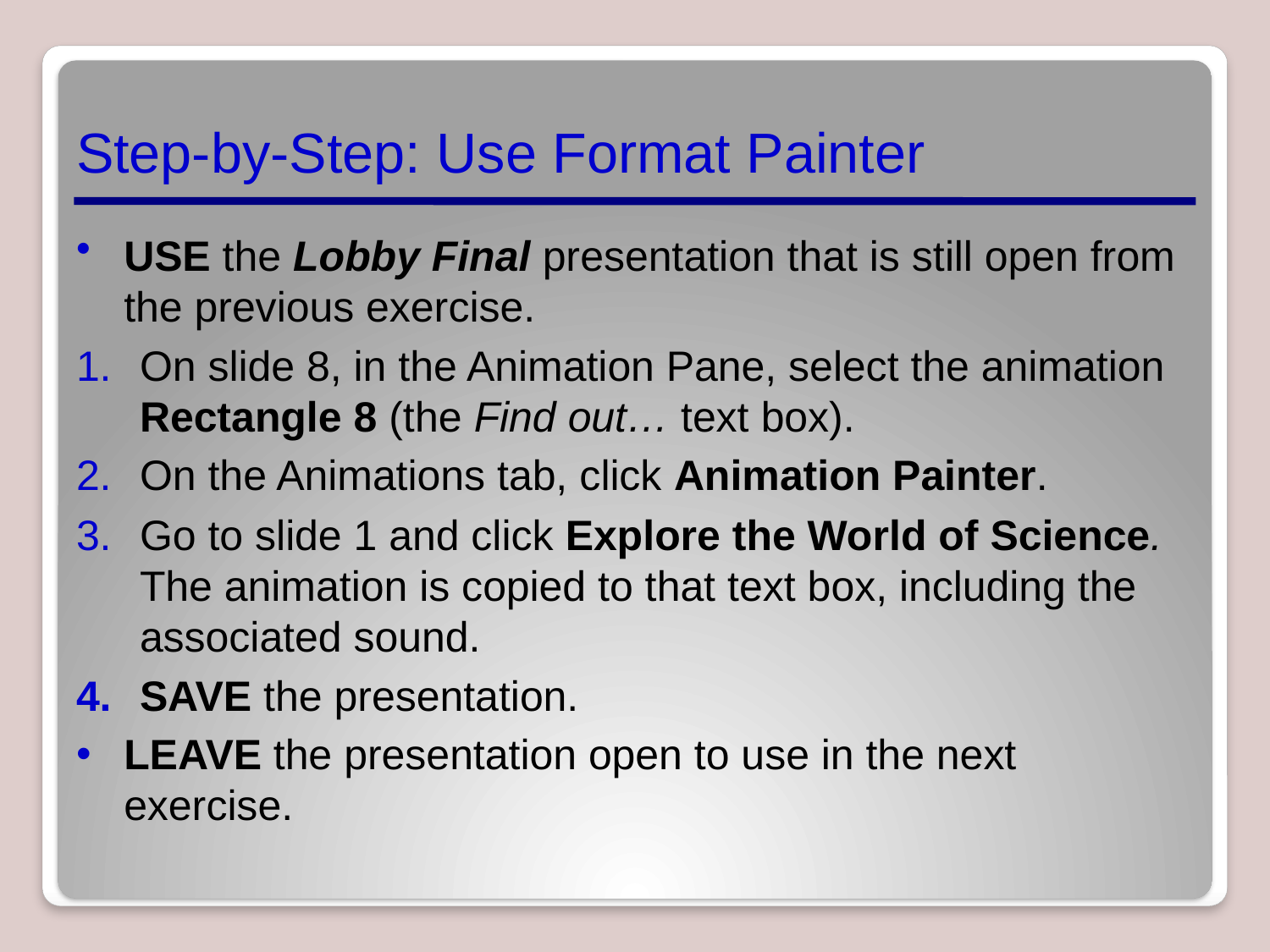

# Step-by-Step: Use Format Painter
USE the Lobby Final presentation that is still open from the previous exercise.
On slide 8, in the Animation Pane, select the animation Rectangle 8 (the Find out… text box).
On the Animations tab, click Animation Painter.
Go to slide 1 and click Explore the World of Science. The animation is copied to that text box, including the associated sound.
SAVE the presentation.
LEAVE the presentation open to use in the next exercise.